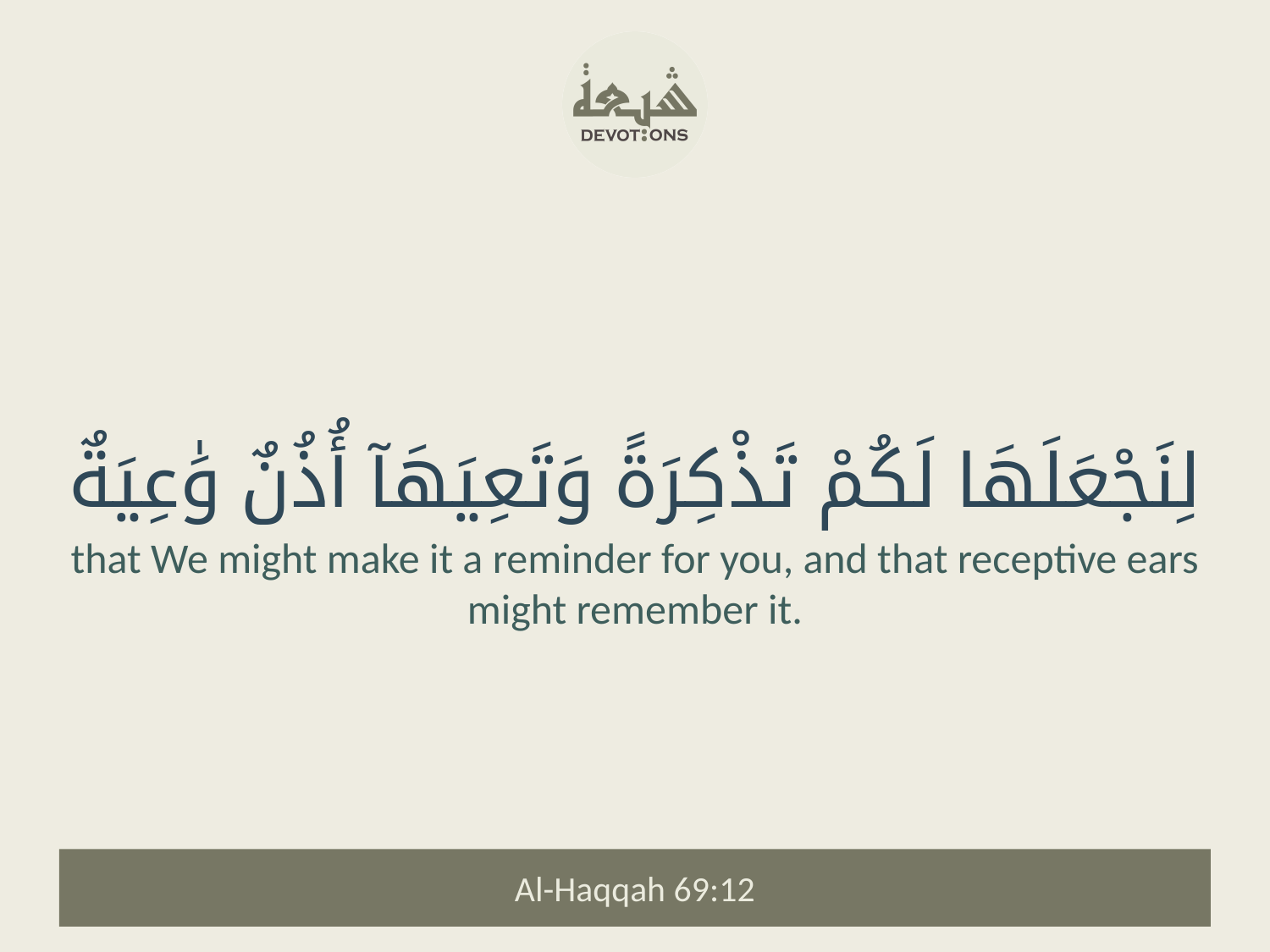

لِنَجْعَلَهَا لَكُمْ تَذْكِرَةً وَتَعِيَهَآ أُذُنٌ وَٰعِيَةٌ
that We might make it a reminder for you, and that receptive ears might remember it.
Al-Haqqah 69:12